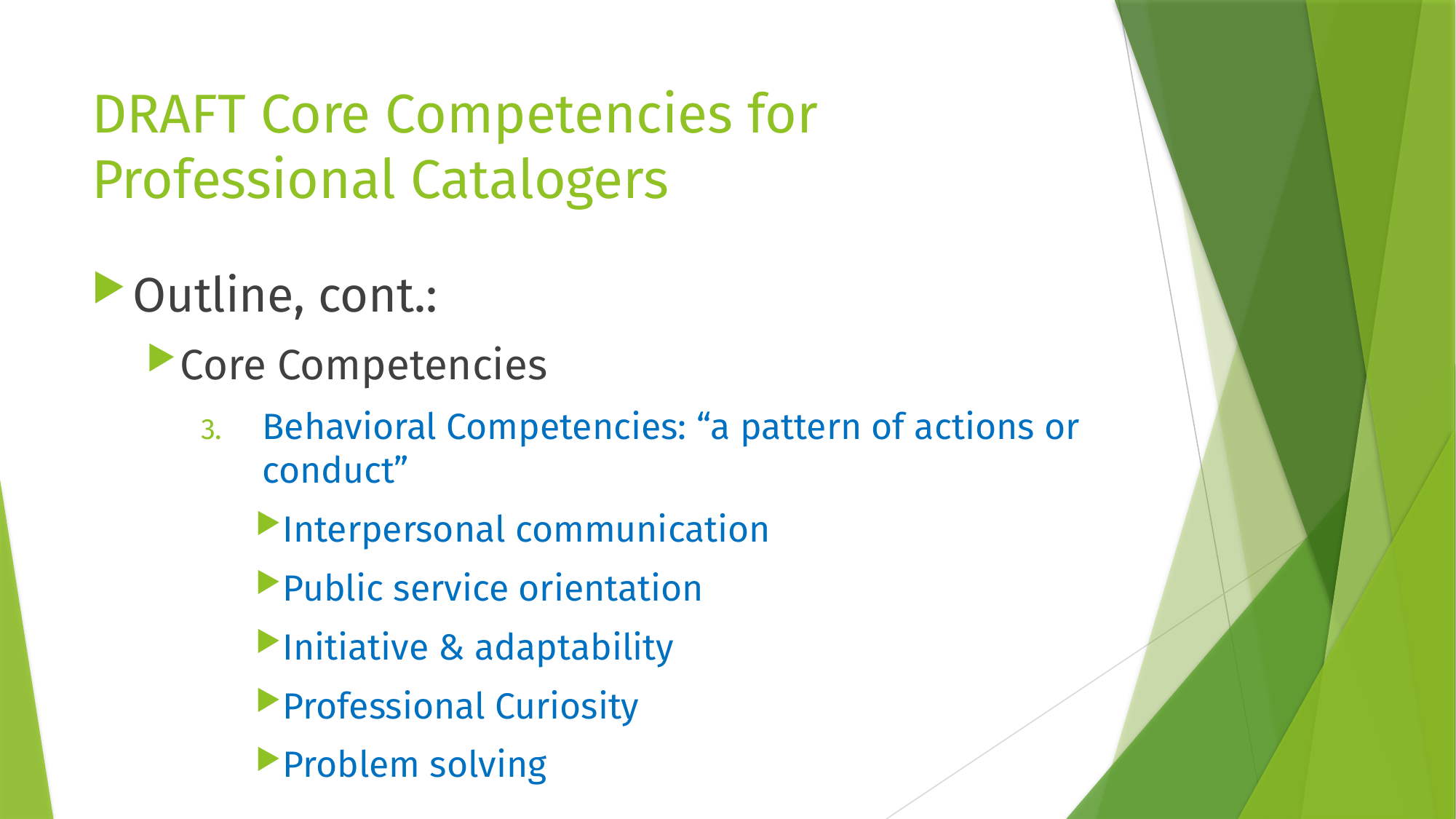

# DRAFT Core Competencies for Professional Catalogers
Outline, cont.:
Core Competencies
Behavioral Competencies: “a pattern of actions or conduct”
Interpersonal communication
Public service orientation
Initiative & adaptability
Professional Curiosity
Problem solving